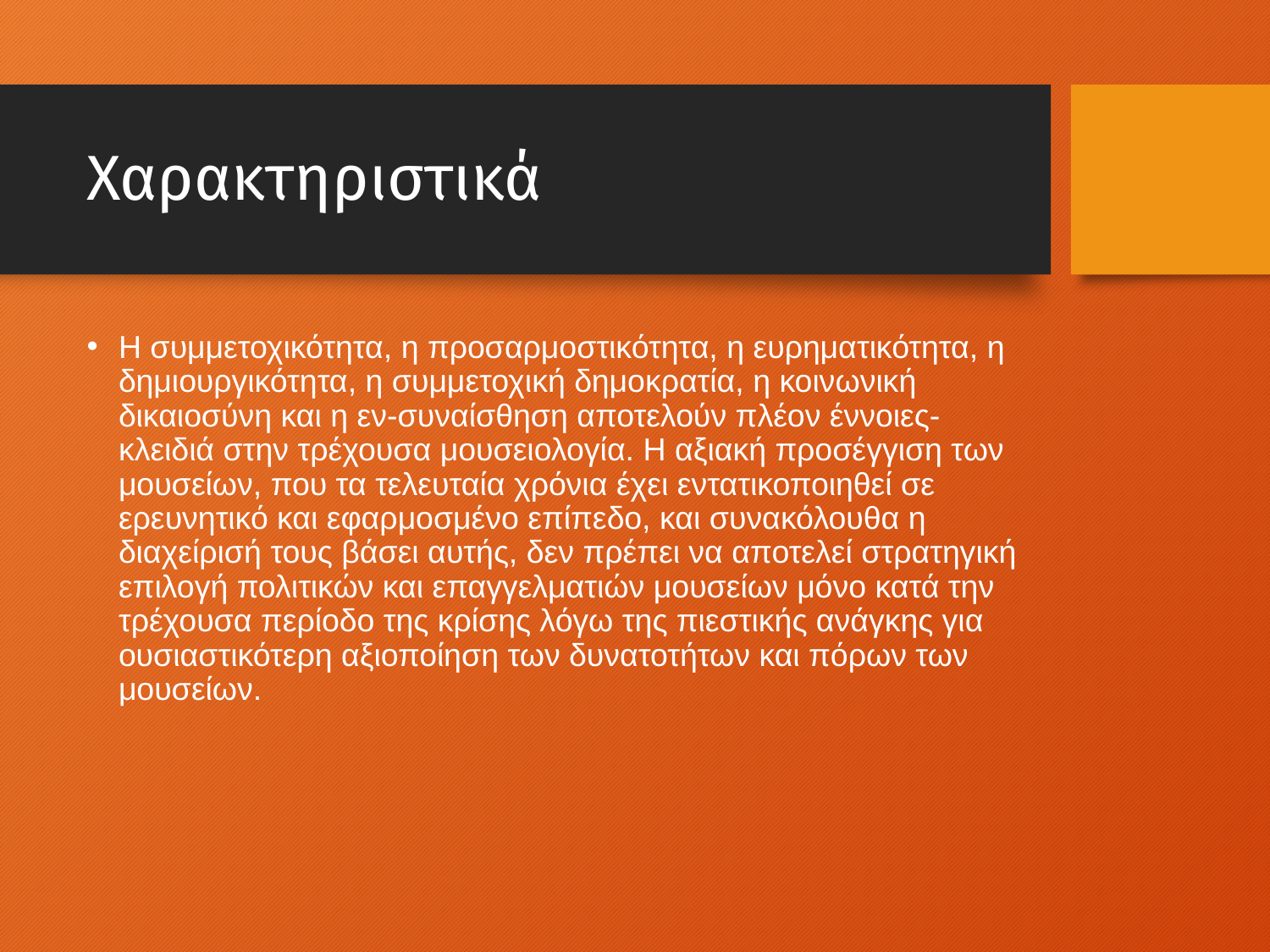

# Χαρακτηριστικά
Η συμμετοχικότητα, η προσαρμοστικότητα, η ευρηματικότητα, η δημιουργικότητα, η συμμετοχική δημοκρατία, η κοινωνική δικαιοσύνη και η εν-συναίσθηση αποτελούν πλέον έννοιες-κλειδιά στην τρέχουσα μουσειολογία. Η αξιακή προσέγγιση των μουσείων, που τα τελευταία χρόνια έχει εντατικοποιηθεί σε ερευνητικό και εφαρμοσμένο επίπεδο, και συνακόλουθα η διαχείρισή τους βάσει αυτής, δεν πρέπει να αποτελεί στρατηγική επιλογή πολιτικών και επαγγελματιών μουσείων μόνο κατά την τρέχουσα περίοδο της κρίσης λόγω της πιεστικής ανάγκης για ουσιαστικότερη αξιοποίηση των δυνατοτήτων και πόρων των μουσείων.